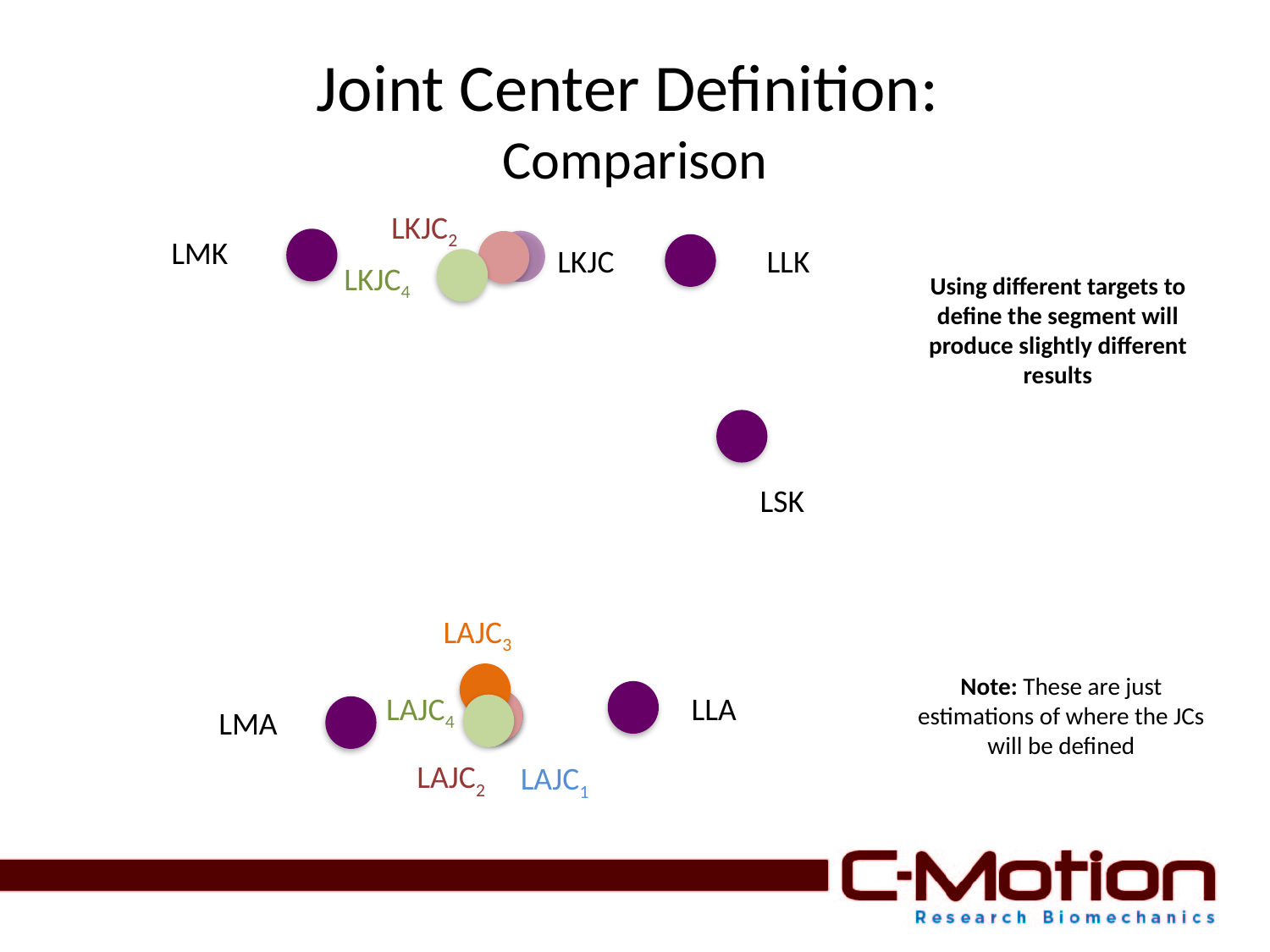

# Joint Center Definition: Comparison
LKJC2
LMK

LLK

LKJC

LKJC4
Using different targets to define the segment will produce slightly different results

LSK
LAJC3

Note: These are just estimations of where the JCs will be defined

LAJC4
LLA

LMA
LAJC2
LAJC1